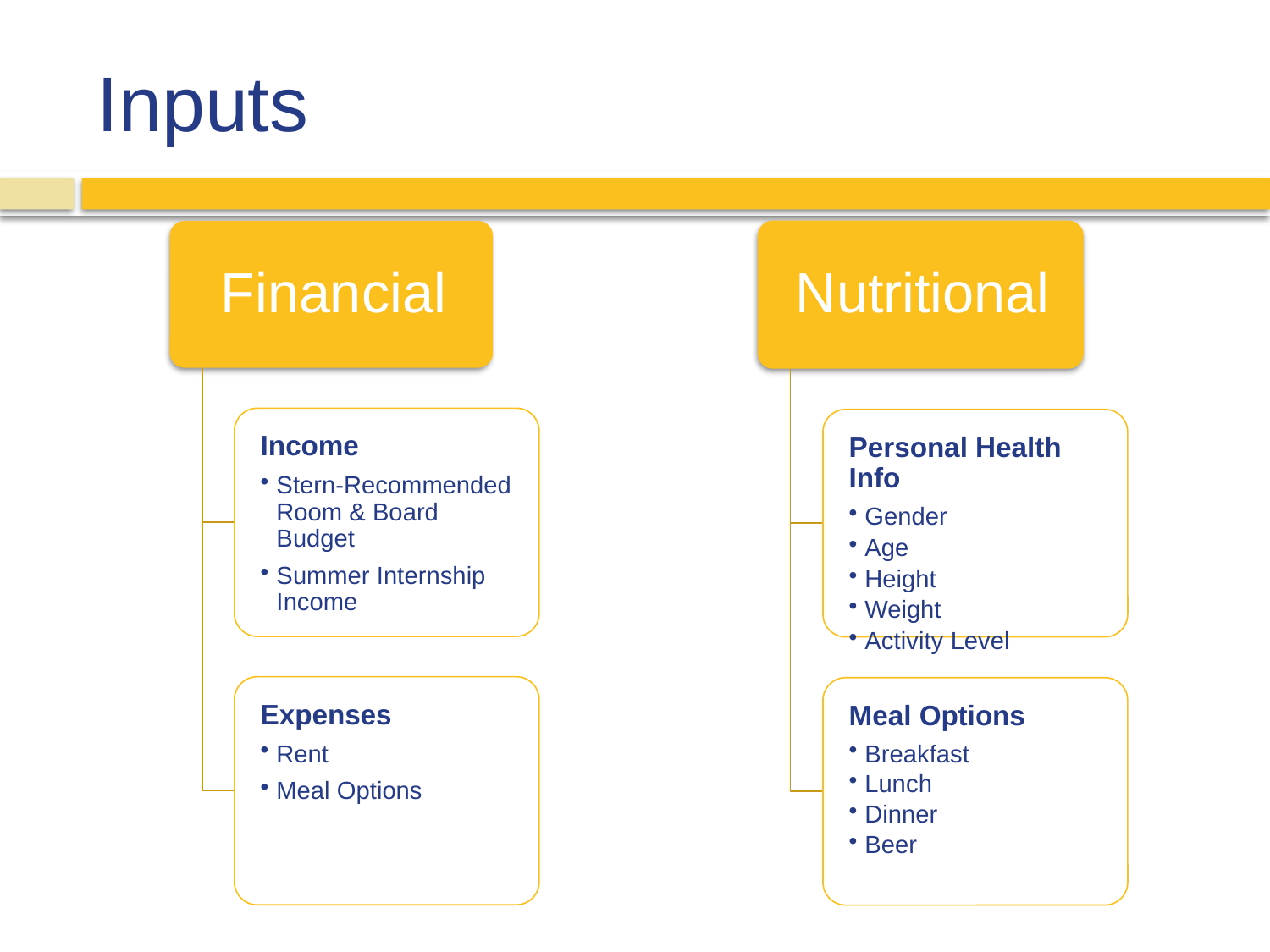

# Inputs
Financial
Income
Stern-Recommended Room & Board Budget
Summer Internship Income
Expenses
Rent
Meal Options
Nutritional
Personal Health Info
Gender
Age
Height
Weight
Activity Level
Meal Options
Breakfast
Lunch
Dinner
Beer